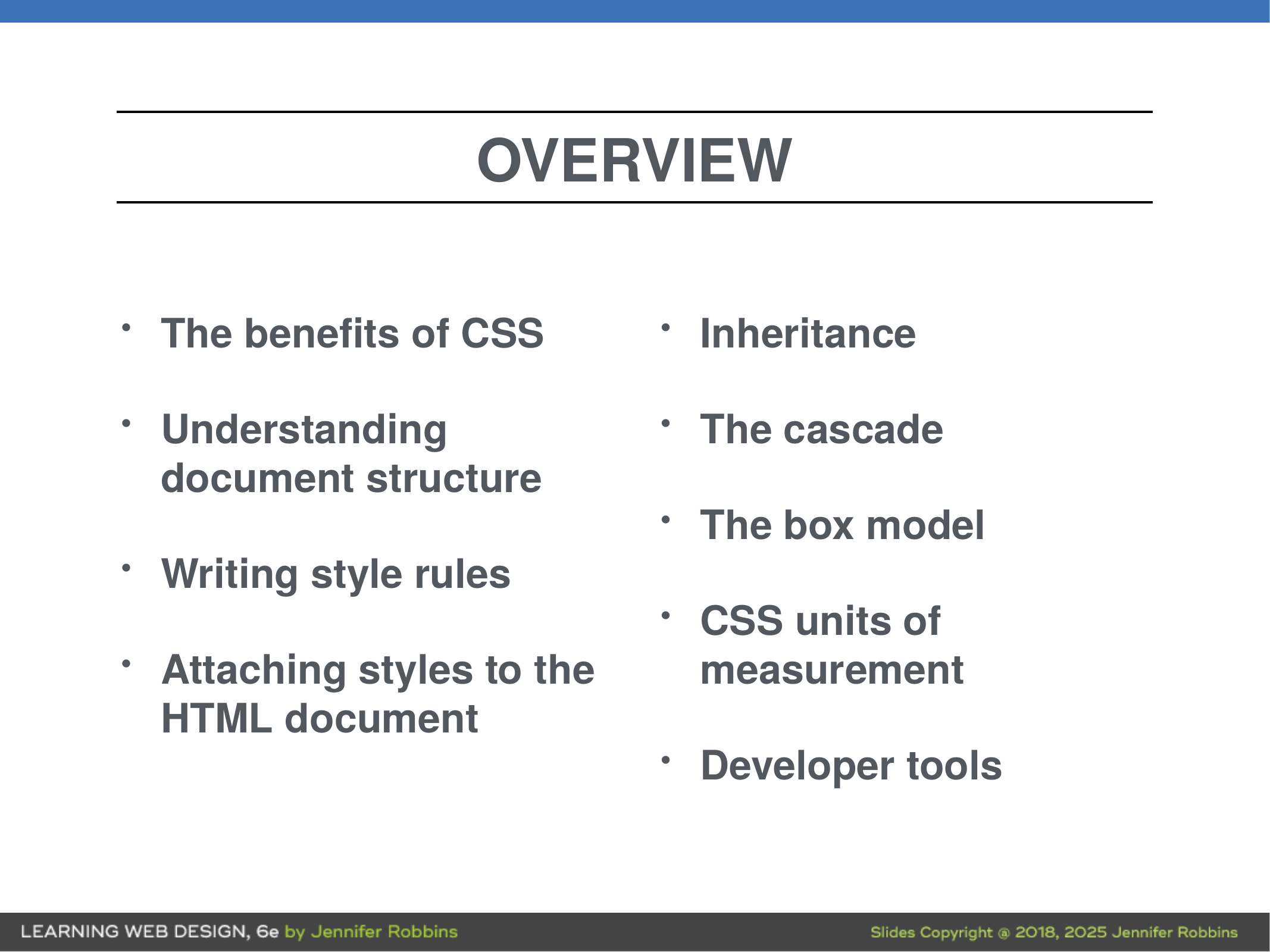

The benefits of CSS
Understanding document structure
Writing style rules
Attaching styles to the HTML document
Inheritance
The cascade
The box model
CSS units of measurement
Developer tools